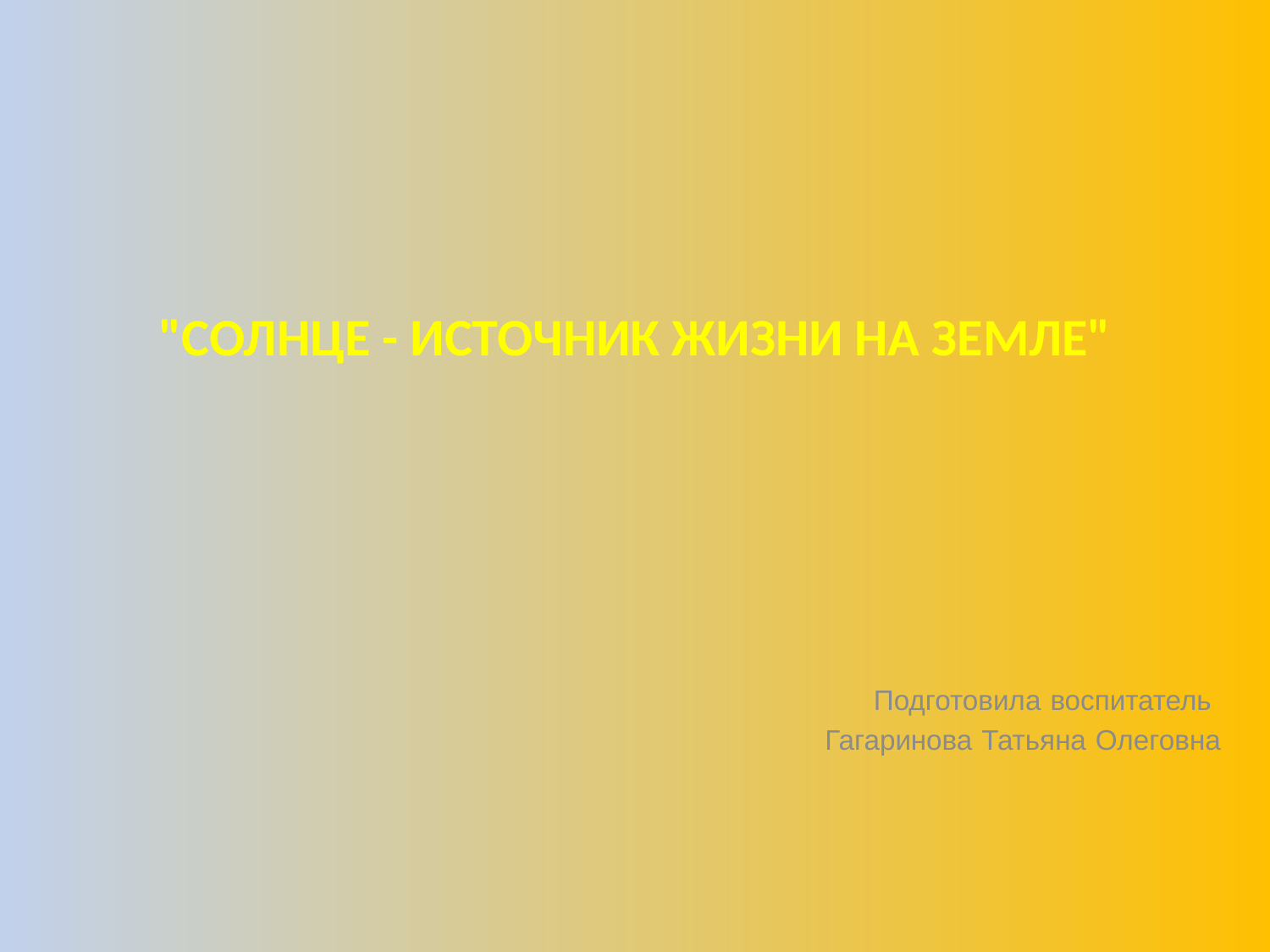

# "СОЛНЦЕ - ИСТОЧНИК ЖИЗНИ НА ЗЕМЛЕ"
Подготовила воспитатель
Гагаринова Татьяна Олеговна